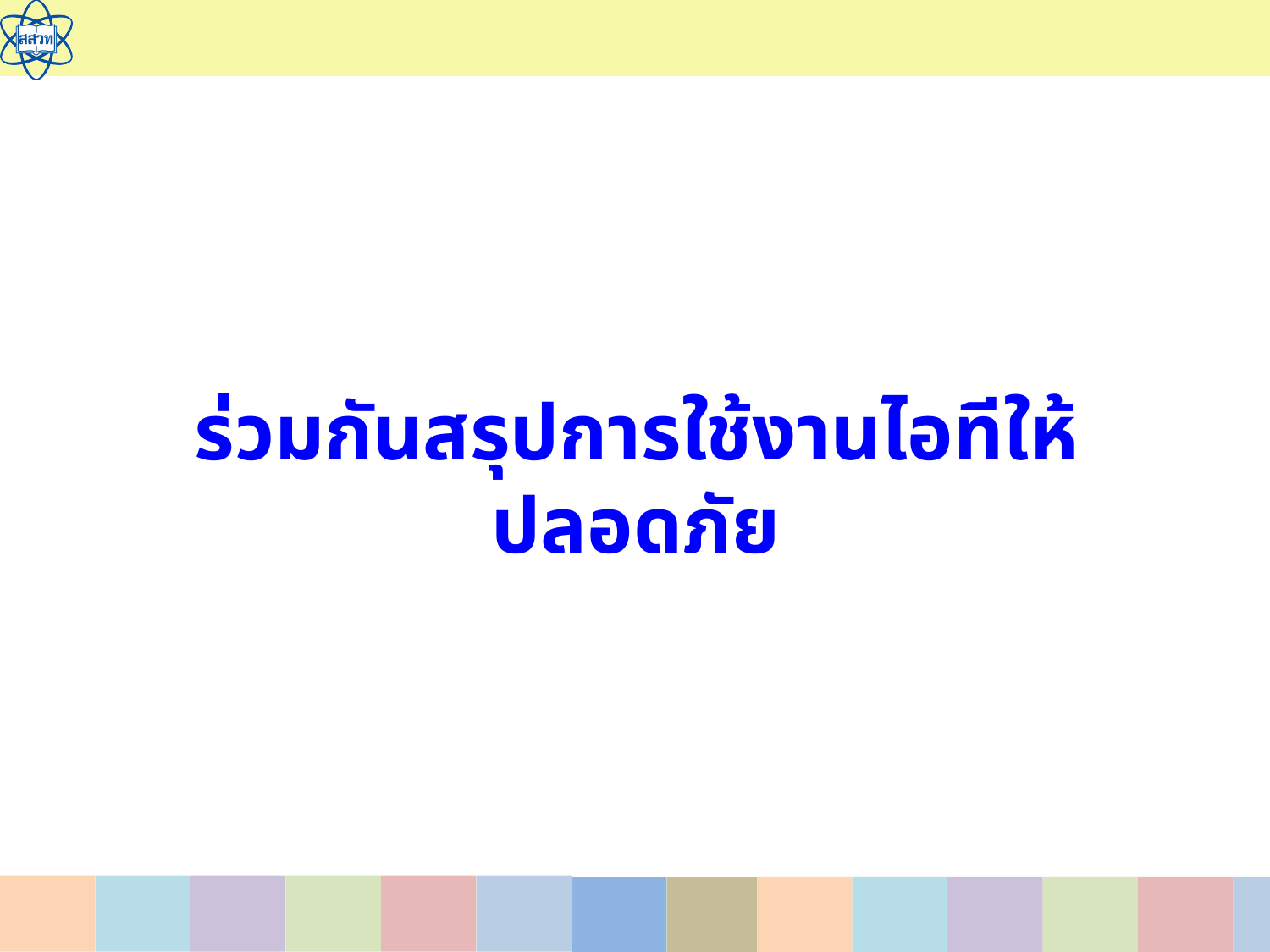

# ร่วมกันสรุปการใช้งานไอทีให้ปลอดภัย